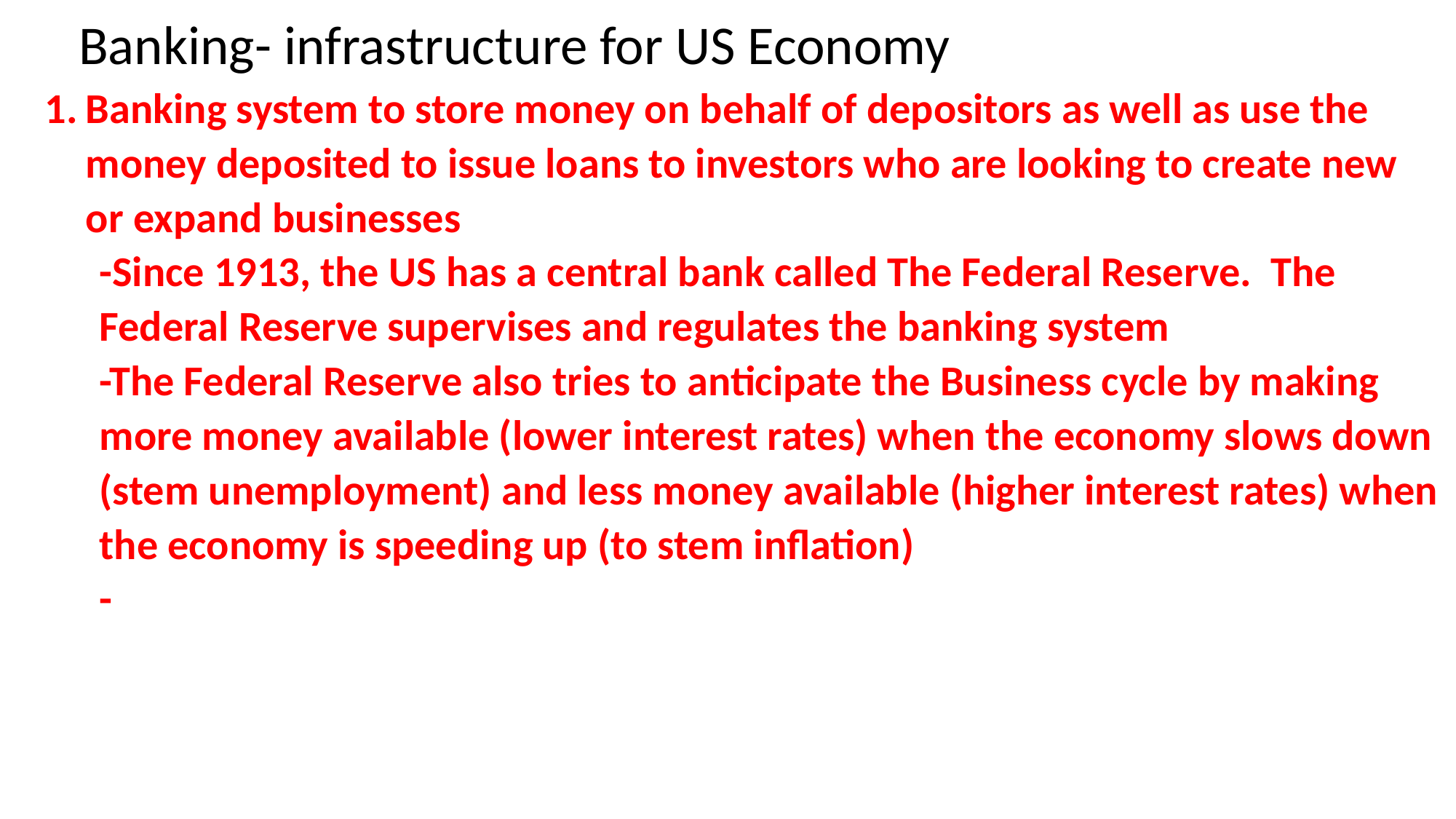

# Banking- infrastructure for US Economy
Banking system to store money on behalf of depositors as well as use the money deposited to issue loans to investors who are looking to create new or expand businesses
-Since 1913, the US has a central bank called The Federal Reserve.  The Federal Reserve supervises and regulates the banking system
-The Federal Reserve also tries to anticipate the Business cycle by making more money available (lower interest rates) when the economy slows down (stem unemployment) and less money available (higher interest rates) when the economy is speeding up (to stem inflation)
-